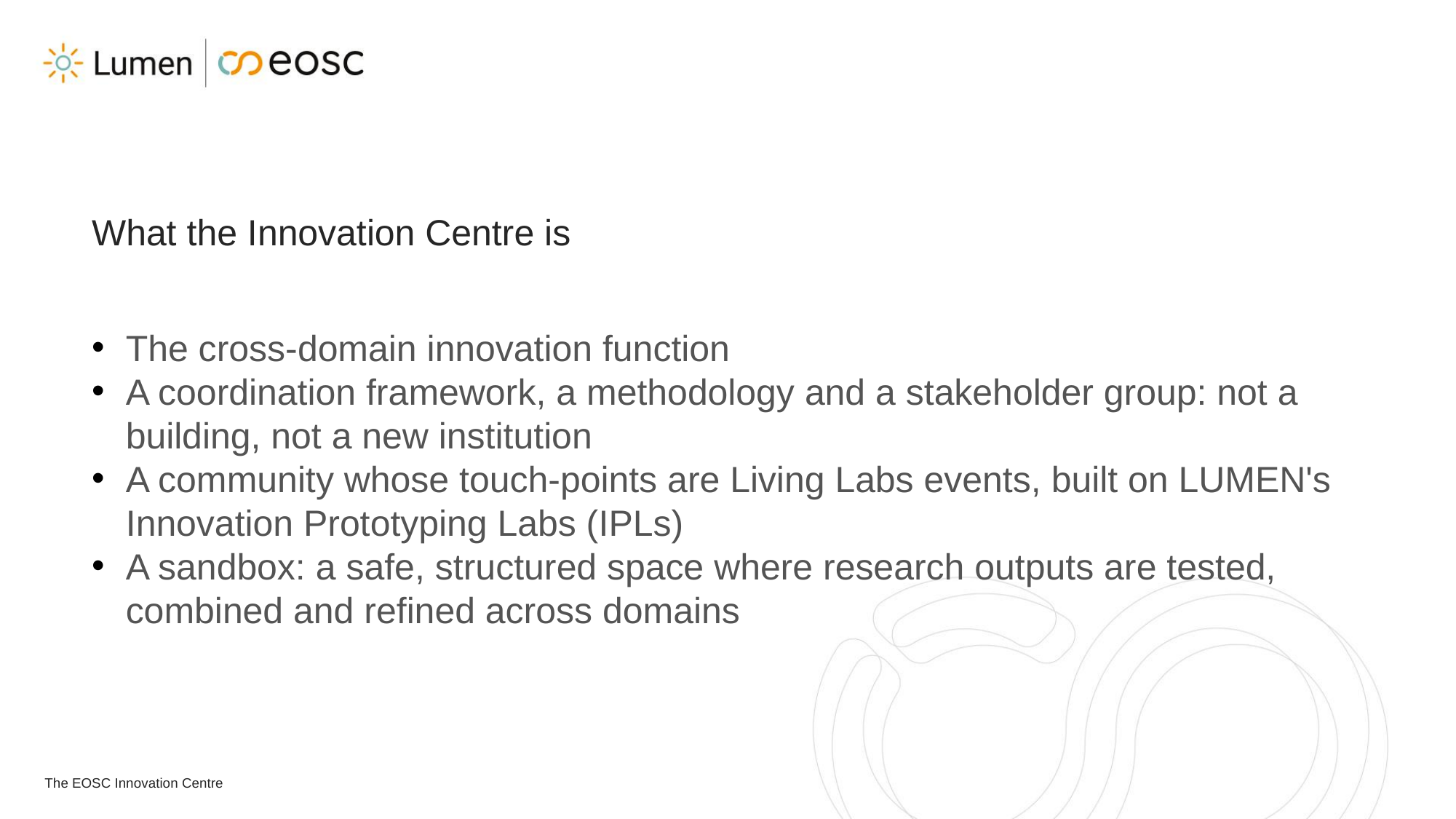

# What the Innovation Centre is
The cross-domain innovation function
A coordination framework, a methodology and a stakeholder group: not a building, not a new institution
A community whose touch-points are Living Labs events, built on LUMEN's Innovation Prototyping Labs (IPLs)
A sandbox: a safe, structured space where research outputs are tested, combined and refined across domains